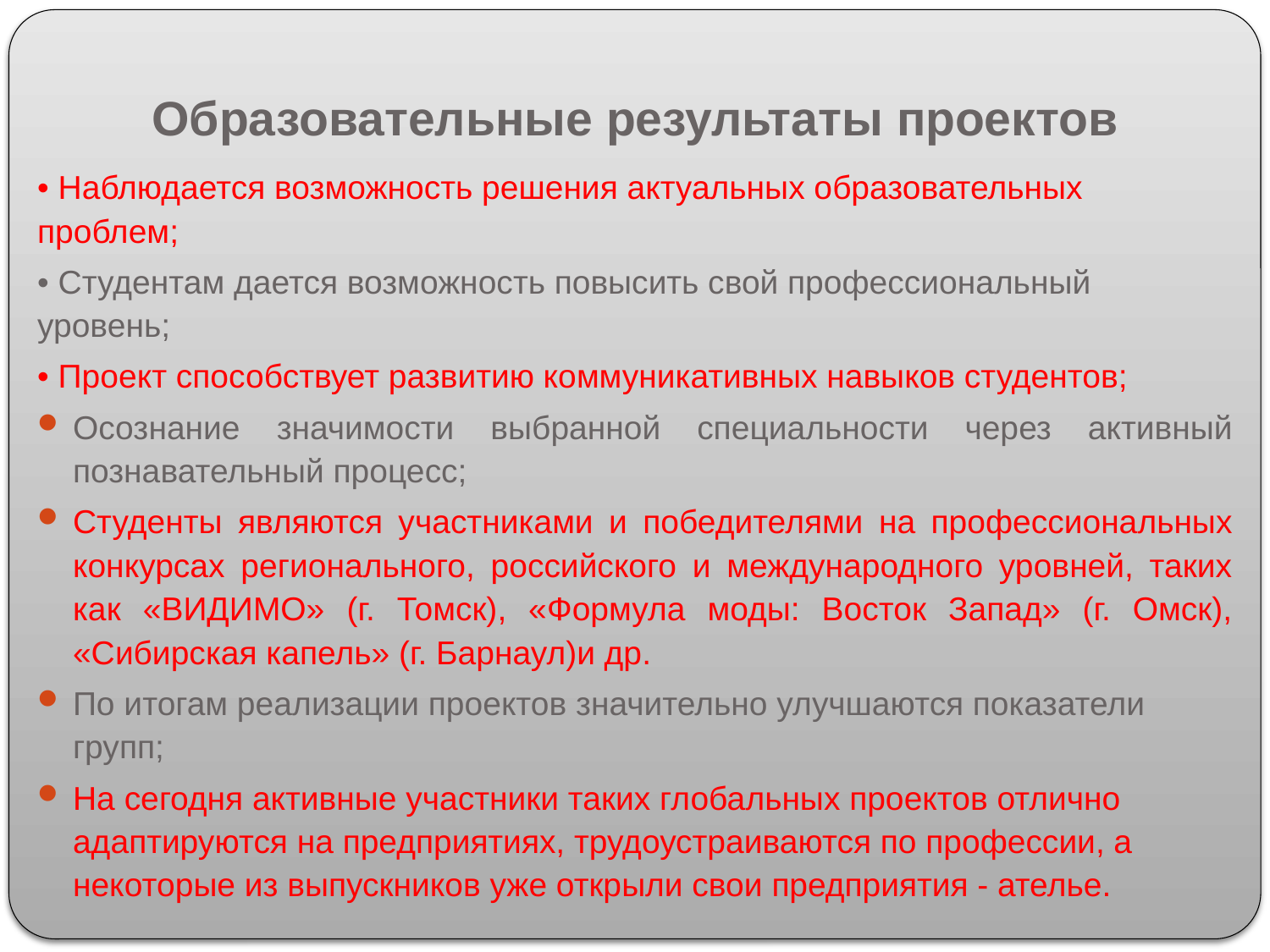

# Образовательные результаты проектов
• Наблюдается возможность решения актуальных образовательных проблем;
• Студентам дается возможность повысить свой профессиональный уровень;
• Проект способствует развитию коммуникативных навыков студентов;
Осознание значимости выбранной специальности через активный познавательный процесс;
Студенты являются участниками и победителями на профессиональных конкурсах регионального, российского и международного уровней, таких как «ВИДИМО» (г. Томск), «Формула моды: Восток Запад» (г. Омск), «Сибирская капель» (г. Барнаул)и др.
По итогам реализации проектов значительно улучшаются показатели групп;
На сегодня активные участники таких глобальных проектов отлично адаптируются на предприятиях, трудоустраиваются по профессии, а некоторые из выпускников уже открыли свои предприятия - ателье.